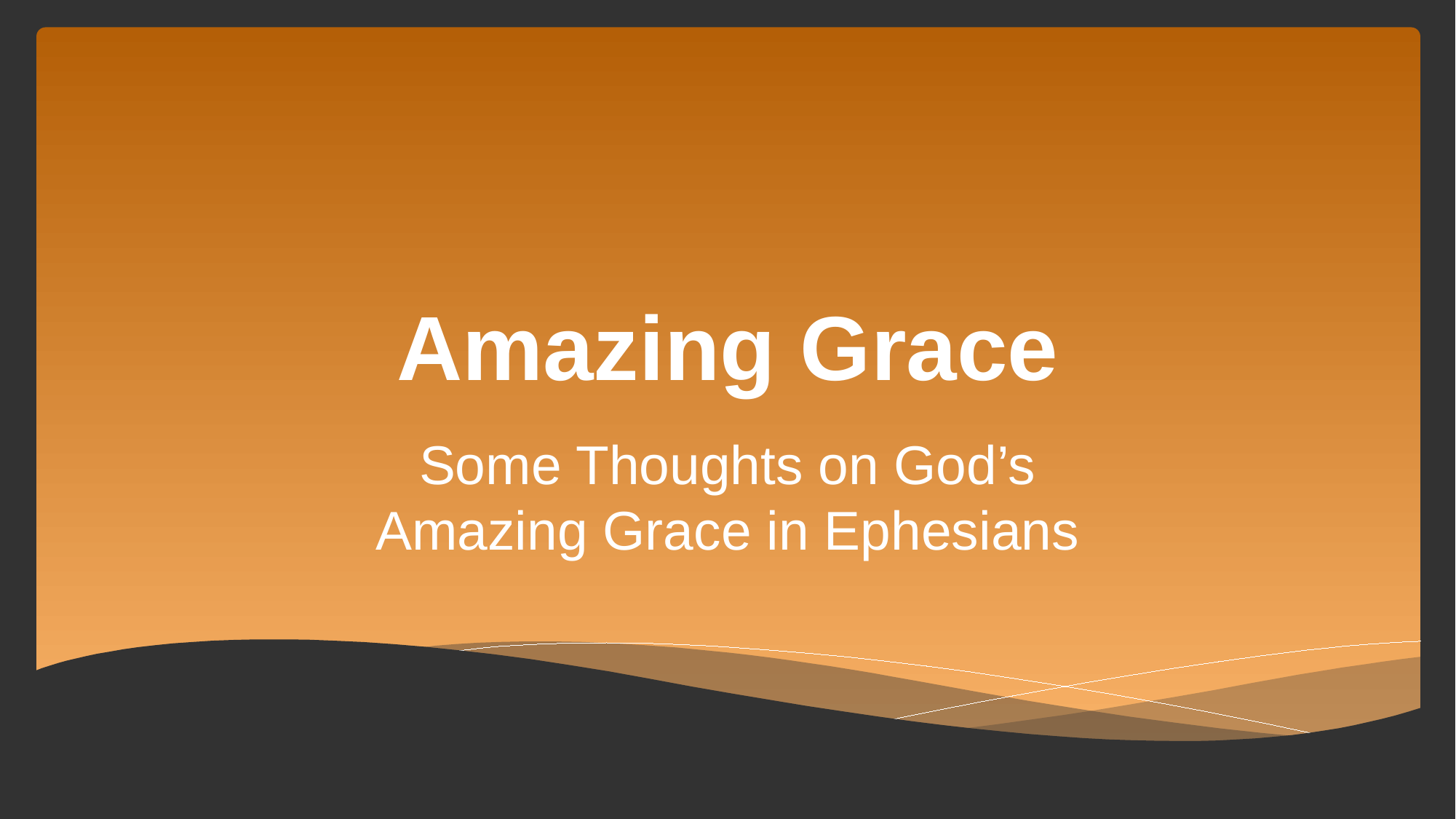

# Amazing Grace
Some Thoughts on God’s Amazing Grace in Ephesians